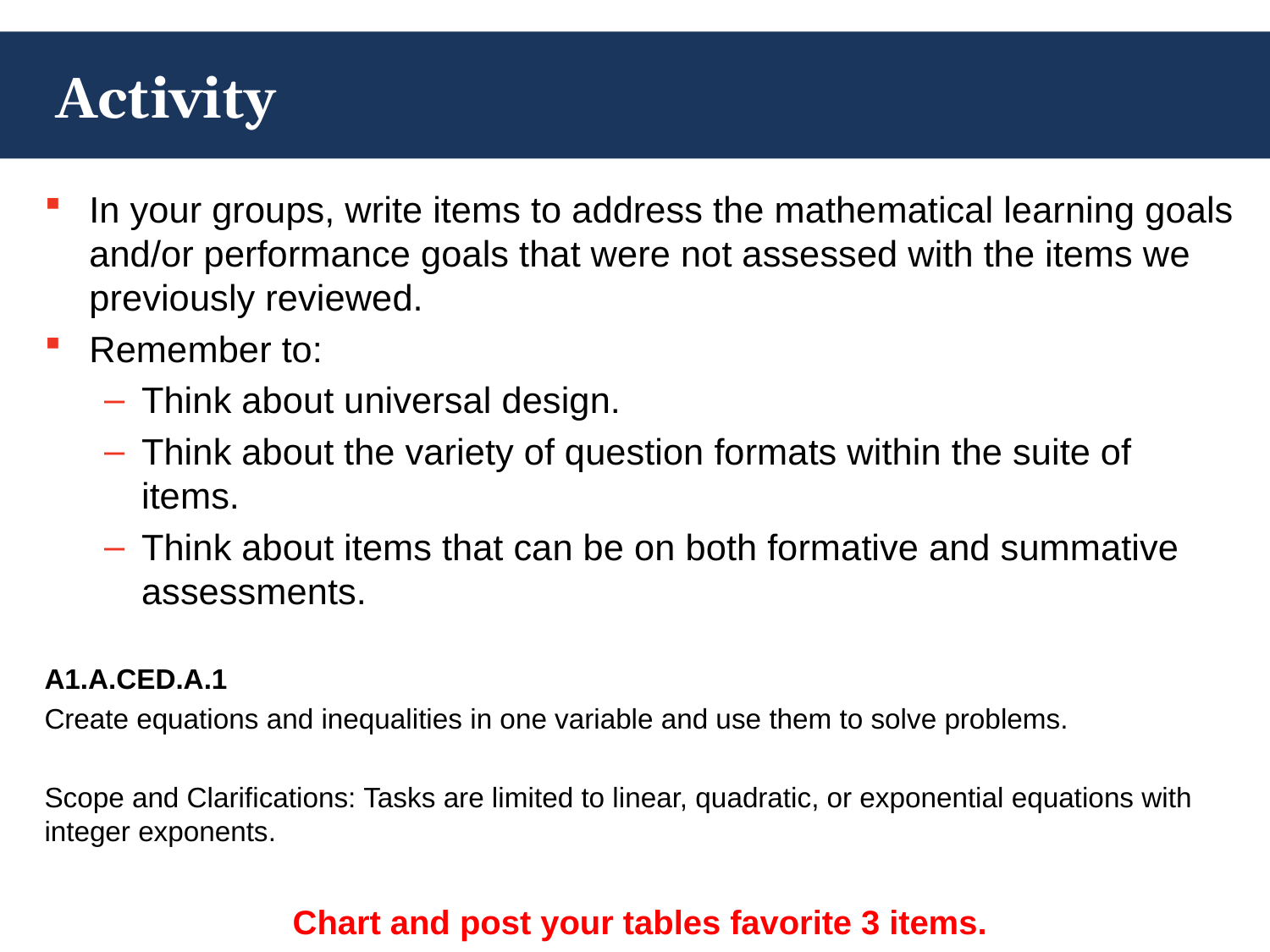

# Activity
In your groups, write items to address the mathematical learning goals and/or performance goals that were not assessed with the items we previously reviewed.
Remember to:
Think about universal design.
Think about the variety of question formats within the suite of items.
Think about items that can be on both formative and summative assessments.

A1.A.CED.A.1
Create equations and inequalities in one variable and use them to solve problems.

Scope and Clarifications: Tasks are limited to linear, quadratic, or exponential equations with integer exponents.

Chart and post your tables favorite 3 items.